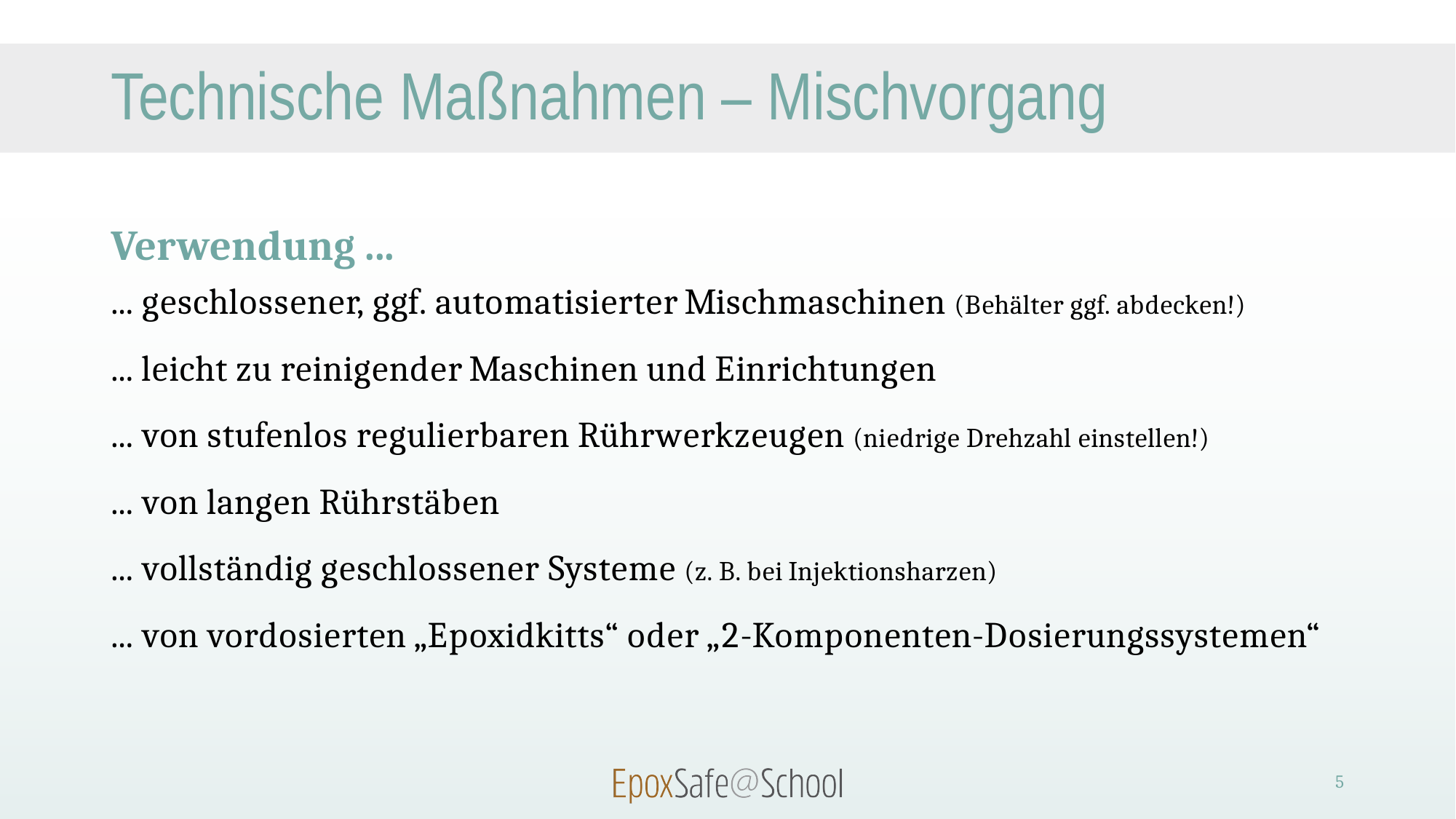

# Technische Maßnahmen – Mischvorgang
Verwendung ...
... geschlossener, ggf. automatisierter Mischmaschinen (Behälter ggf. abdecken!)
... leicht zu reinigender Maschinen und Einrichtungen
... von stufenlos regulierbaren Rührwerkzeugen (niedrige Drehzahl einstellen!)
... von langen Rührstäben
... vollständig geschlossener Systeme (z. B. bei Injektionsharzen)
... von vordosierten „Epoxidkitts“ oder „2-Komponenten-Dosierungssystemen“
5